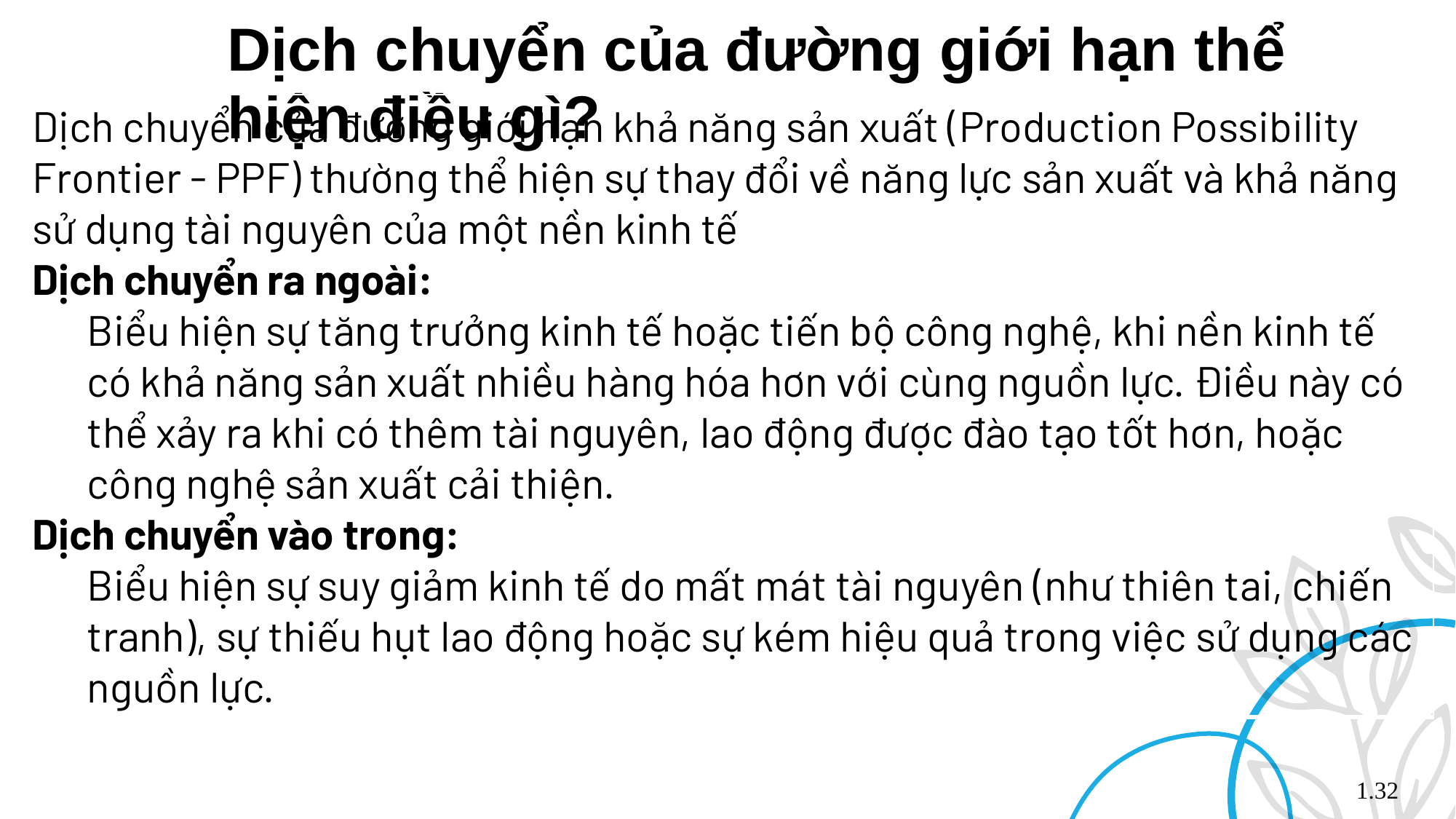

| Dịch chuyển của đường giới hạn thể hiện điều gì? |
| --- |
| Dịch chuyển của đường giới hạn khả năng sản xuất (Production Possibility Frontier - PPF) thường thể hiện sự thay đổi về năng lực sản xuất và khả năng sử dụng tài nguyên của một nền kinh tế Dịch chuyển ra ngoài: Biểu hiện sự tăng trưởng kinh tế hoặc tiến bộ công nghệ, khi nền kinh tế có khả năng sản xuất nhiều hàng hóa hơn với cùng nguồn lực. Điều này có thể xảy ra khi có thêm tài nguyên, lao động được đào tạo tốt hơn, hoặc công nghệ sản xuất cải thiện. Dịch chuyển vào trong: Biểu hiện sự suy giảm kinh tế do mất mát tài nguyên (như thiên tai, chiến tranh), sự thiếu hụt lao động hoặc sự kém hiệu quả trong việc sử dụng các nguồn lực. |
| --- |
1.32